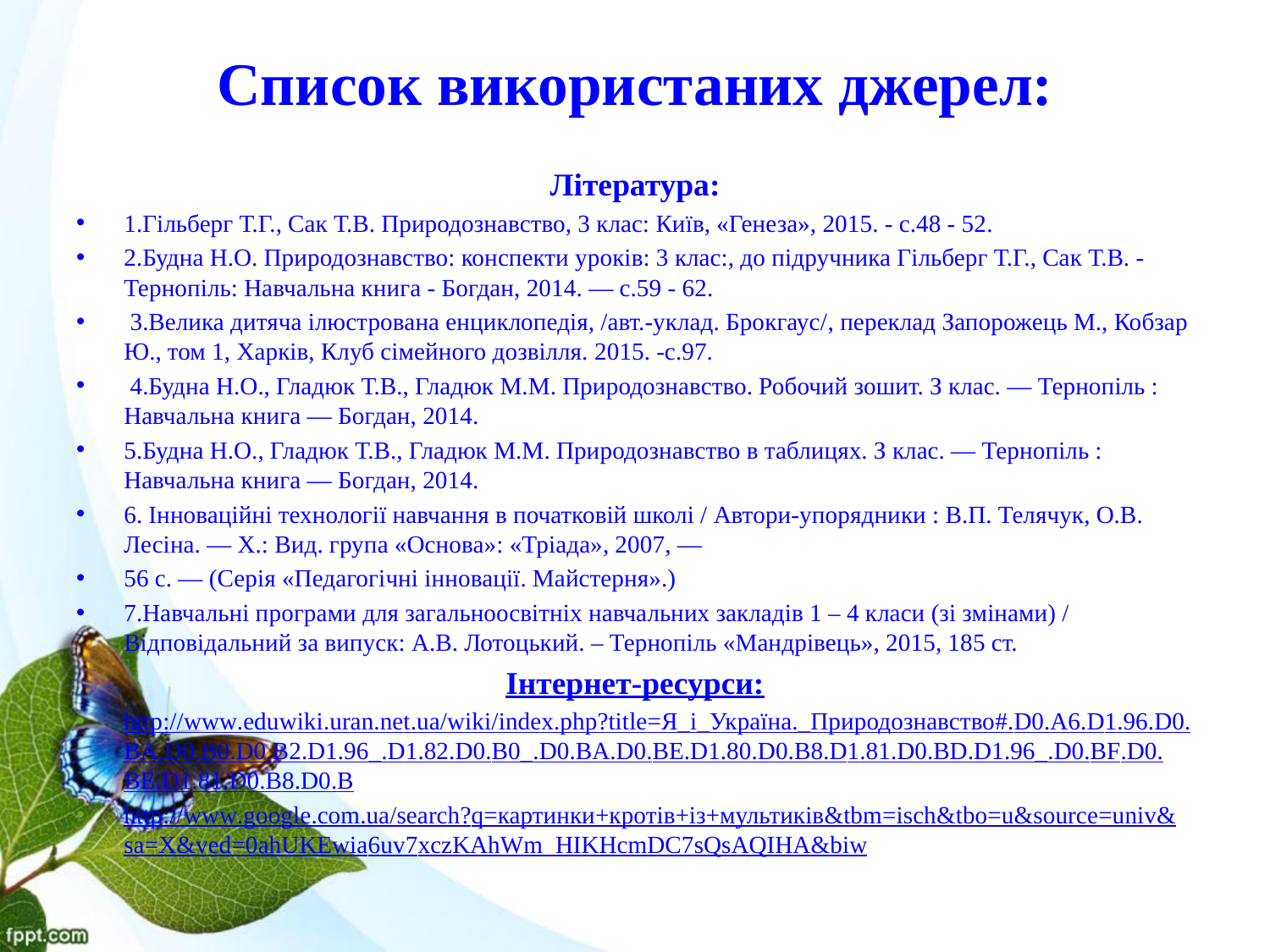

# Список використаних джерел:
Література:
1.Гільберг Т.Г., Сак Т.В. Природознавство, 3 клас: Київ, «Генеза», 2015. - с.48 - 52.
2.Будна Н.О. Природознавство: конспекти уроків: 3 клас:, до підручника Гільберг Т.Г., Сак Т.В. - Тернопіль: Навчальна книга - Богдан, 2014. — с.59 - 62.
 3.Велика дитяча ілюстрована енциклопедія, /авт.-уклад. Брокгаус/, переклад Запорожець М., Кобзар Ю., том 1, Харків, Клуб сімейного дозвілля. 2015. -с.97.
 4.Будна Н.О., Гладюк Т.В., Гладюк М.М. Природознавство. Робочий зошит. З клас. — Тернопіль : Навчальна книга — Богдан, 2014.
5.Будна Н.О., Гладюк Т.В., Гладюк М.М. Природознавство в таблицях. З клас. — Тернопіль : Навчальна книга — Богдан, 2014.
6. Інноваційні технології навчання в початковій школі / Автори-упорядники : В.П. Телячук, О.В. Лесіна. — X.: Вид. група «Основа»: «Тріада», 2007, —
56 с. — (Серія «Педагогічні інновації. Майстерня».)
7.Навчальні програми для загальноосвітніх навчальних закладів 1 – 4 класи (зі змінами) / Відповідальний за випуск: А.В. Лотоцький. – Тернопіль «Мандрівець», 2015, 185 ст.
Інтернет-ресурси:
http://www.eduwiki.uran.net.ua/wiki/index.php?title=Я_і_Україна._Природознавство#.D0.A6.D1.96.D0.BA.D0.B0.D0.B2.D1.96_.D1.82.D0.B0_.D0.BA.D0.BE.D1.80.D0.B8.D1.81.D0.BD.D1.96_.D0.BF.D0.BE.D1.81.D0.B8.D0.B
http://www.google.com.ua/search?q=картинки+кротів+із+мультиків&tbm=isch&tbo=u&source=univ&sa=X&ved=0ahUKEwia6uv7xczKAhWm_HIKHcmDC7sQsAQIHA&biw